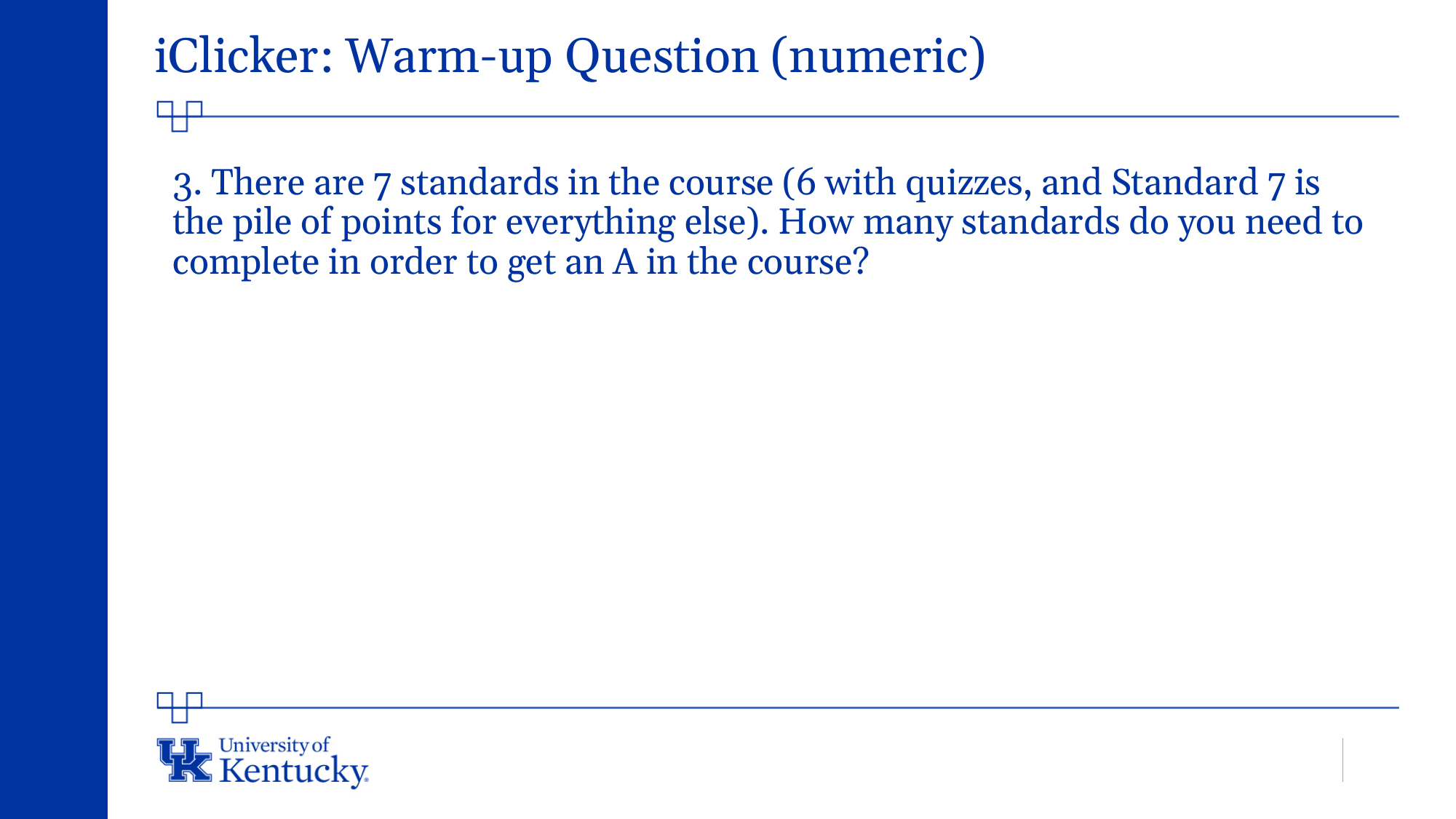

# iClicker: Warm-up Question (numeric)
3. There are 7 standards in the course (6 with quizzes, and Standard 7 is the pile of points for everything else). How many standards do you need to complete in order to get an A in the course?